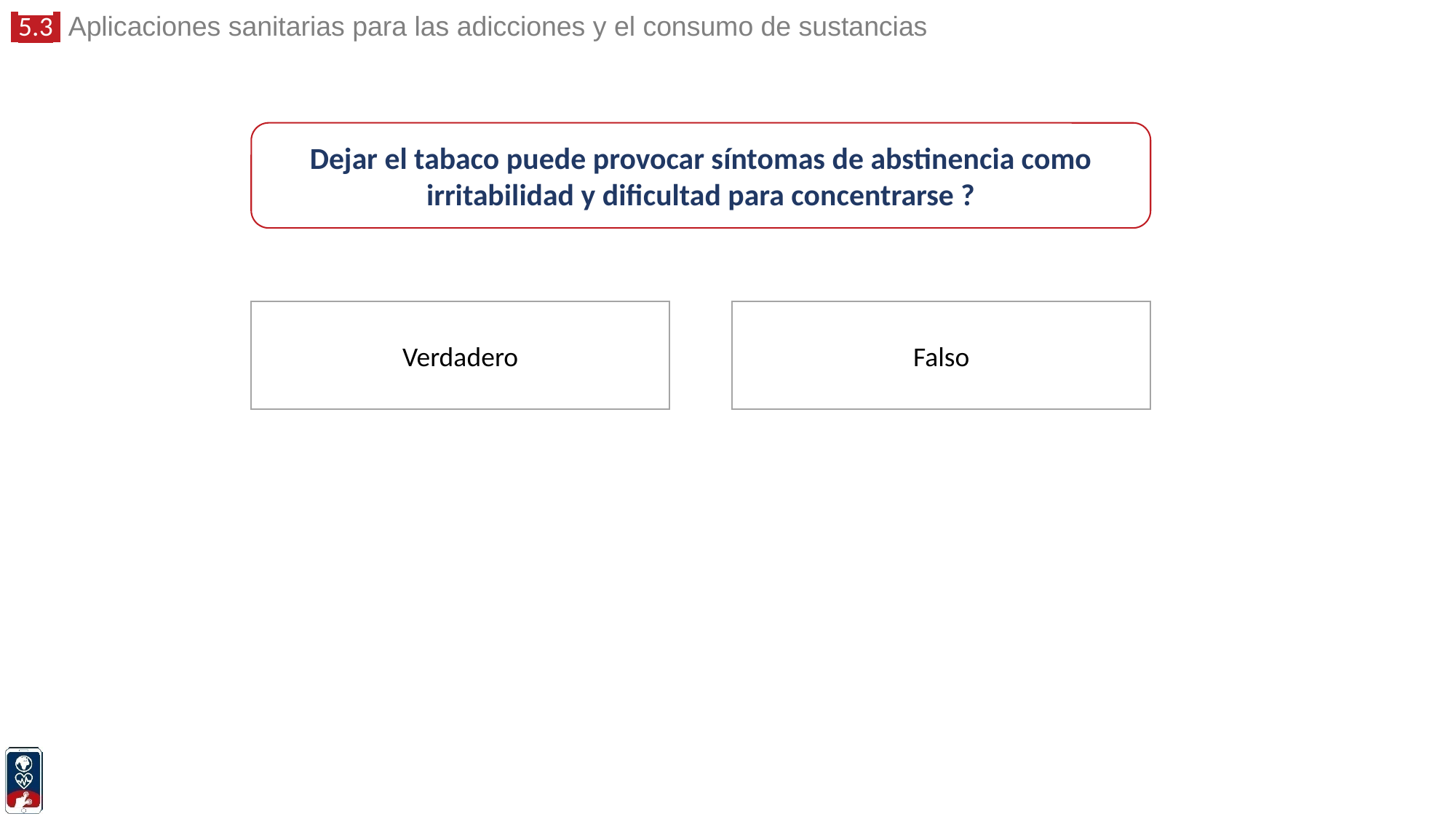

Dejar el tabaco puede provocar síntomas de abstinencia como irritabilidad y dificultad para concentrarse ?
Verdadero
Falso